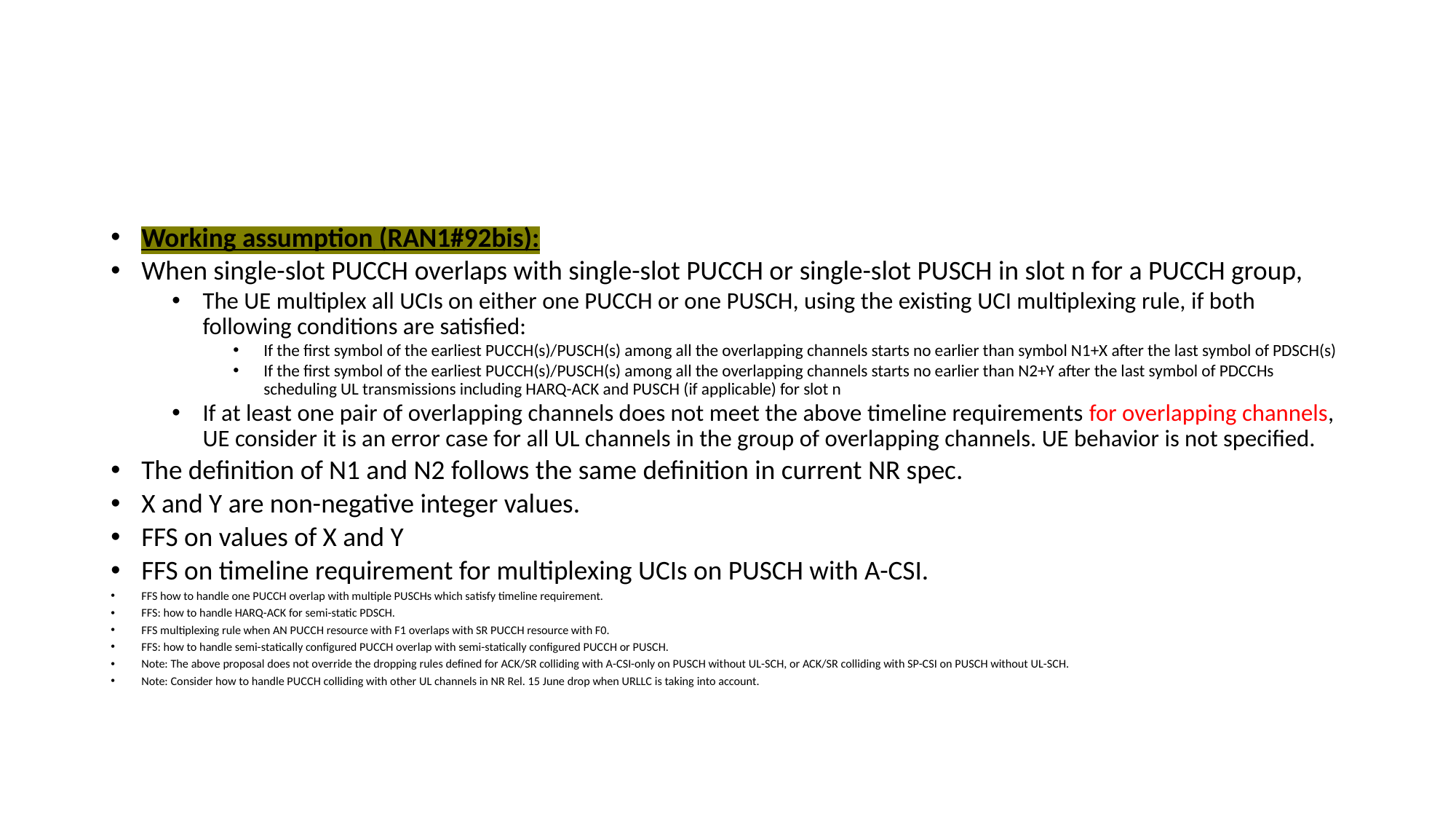

#
Working assumption (RAN1#92bis):
When single-slot PUCCH overlaps with single-slot PUCCH or single-slot PUSCH in slot n for a PUCCH group,
The UE multiplex all UCIs on either one PUCCH or one PUSCH, using the existing UCI multiplexing rule, if both following conditions are satisfied:
If the first symbol of the earliest PUCCH(s)/PUSCH(s) among all the overlapping channels starts no earlier than symbol N1+X after the last symbol of PDSCH(s)
If the first symbol of the earliest PUCCH(s)/PUSCH(s) among all the overlapping channels starts no earlier than N2+Y after the last symbol of PDCCHs scheduling UL transmissions including HARQ-ACK and PUSCH (if applicable) for slot n
If at least one pair of overlapping channels does not meet the above timeline requirements for overlapping channels, UE consider it is an error case for all UL channels in the group of overlapping channels. UE behavior is not specified.
The definition of N1 and N2 follows the same definition in current NR spec.
X and Y are non-negative integer values.
FFS on values of X and Y
FFS on timeline requirement for multiplexing UCIs on PUSCH with A-CSI.
FFS how to handle one PUCCH overlap with multiple PUSCHs which satisfy timeline requirement.
FFS: how to handle HARQ-ACK for semi-static PDSCH.
FFS multiplexing rule when AN PUCCH resource with F1 overlaps with SR PUCCH resource with F0.
FFS: how to handle semi-statically configured PUCCH overlap with semi-statically configured PUCCH or PUSCH.
Note: The above proposal does not override the dropping rules defined for ACK/SR colliding with A-CSI-only on PUSCH without UL-SCH, or ACK/SR colliding with SP-CSI on PUSCH without UL-SCH.
Note: Consider how to handle PUCCH colliding with other UL channels in NR Rel. 15 June drop when URLLC is taking into account.